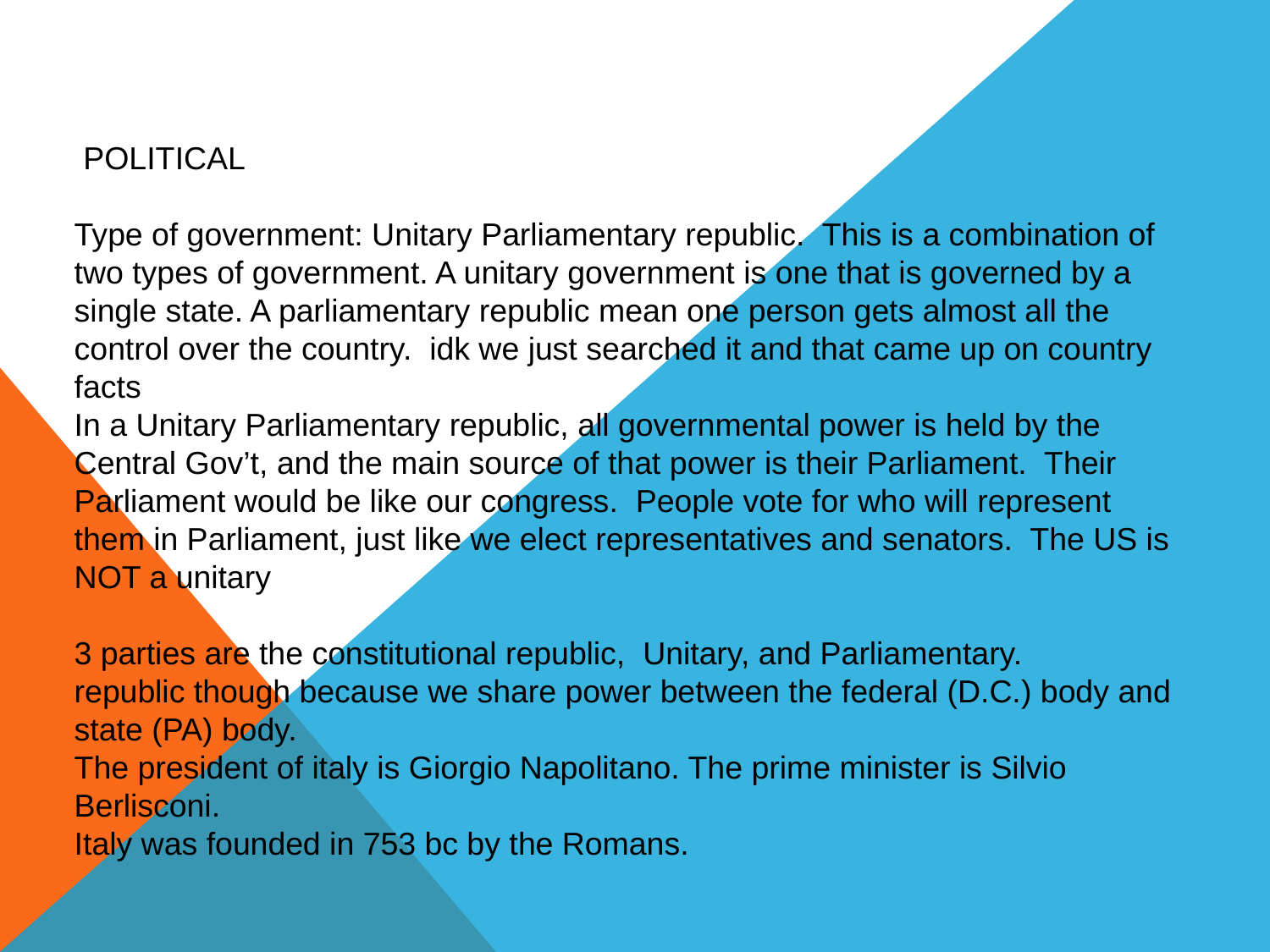

POLITICAL

Type of government: Unitary Parliamentary republic.  This is a combination of two types of government. A unitary government is one that is governed by a single state. A parliamentary republic mean one person gets almost all the control over the country.  idk we just searched it and that came up on country facts
In a Unitary Parliamentary republic, all governmental power is held by the Central Gov’t, and the main source of that power is their Parliament.  Their Parliament would be like our congress.  People vote for who will represent them in Parliament, just like we elect representatives and senators.  The US is NOT a unitary

3 parties are the constitutional republic,  Unitary, and Parliamentary.
republic though because we share power between the federal (D.C.) body and state (PA) body.
The president of italy is Giorgio Napolitano. The prime minister is Silvio Berlisconi.
Italy was founded in 753 bc by the Romans.